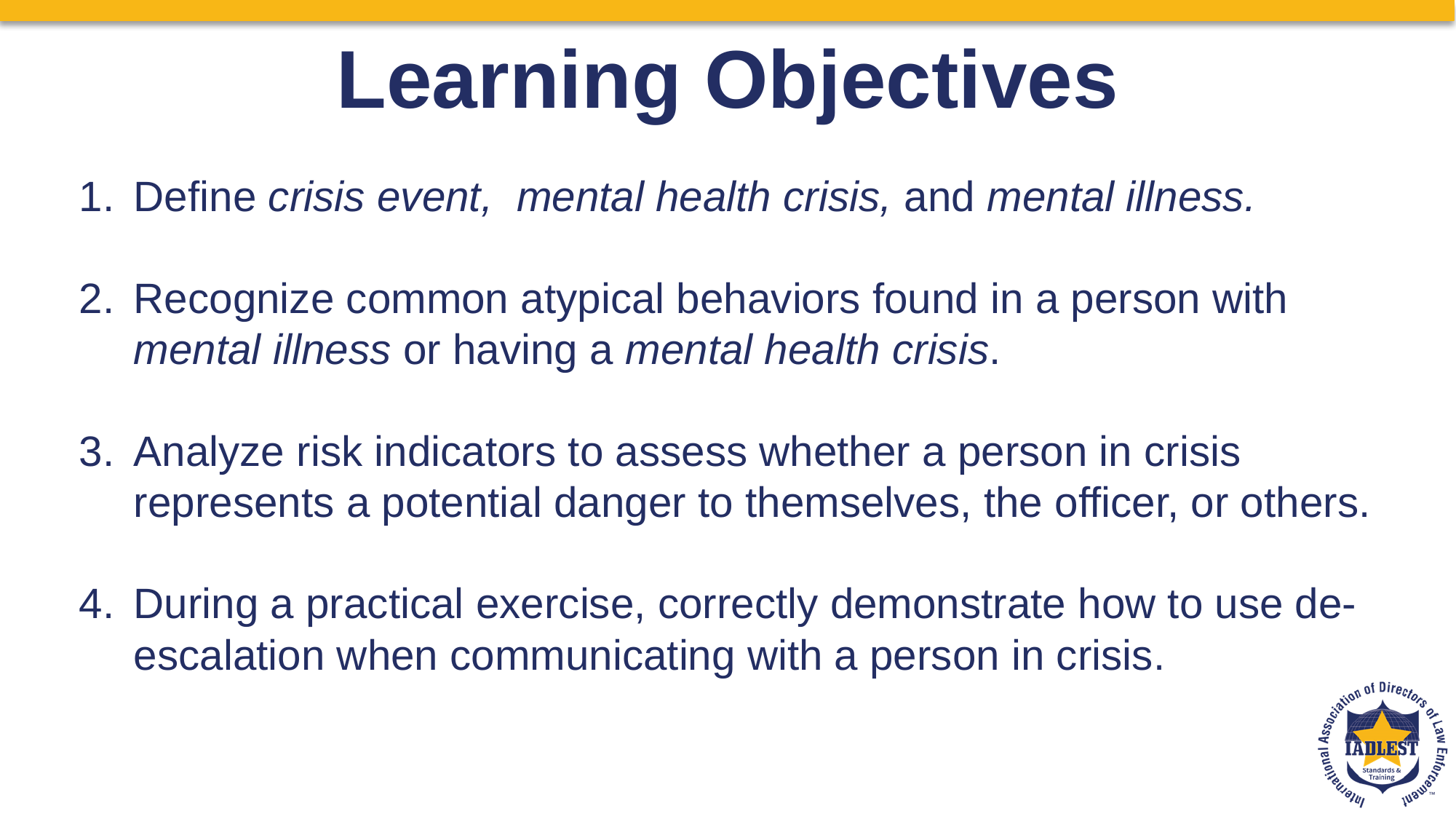

Learning Objectives
Define crisis event,  mental health crisis, and mental illness.

Recognize common atypical behaviors found in a person with mental illness or having a mental health crisis.

Analyze risk indicators to assess whether a person in crisis represents a potential danger to themselves, the officer, or others.

During a practical exercise, correctly demonstrate how to use de-escalation when communicating with a person in crisis.